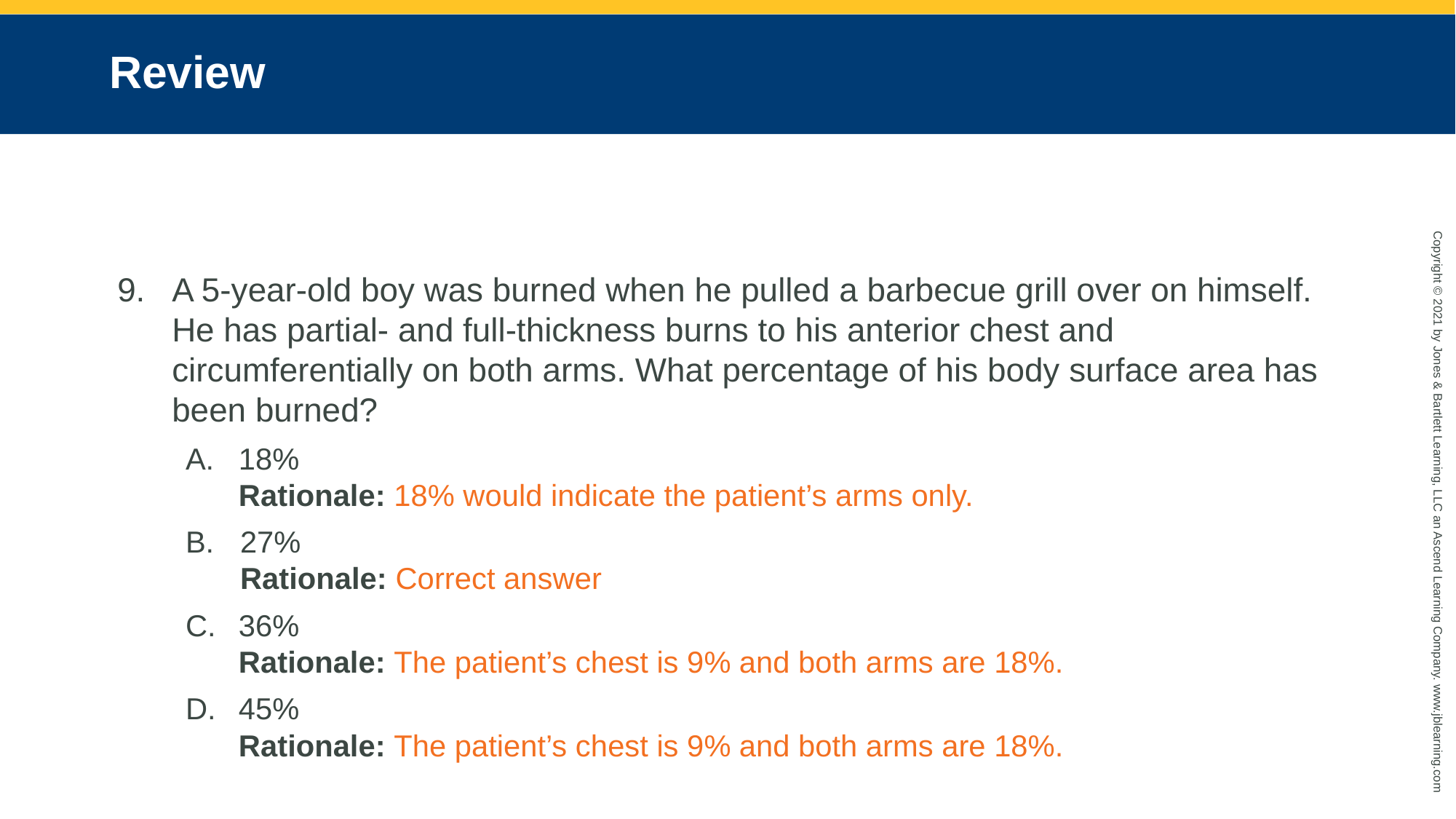

# Review
A 5-year-old boy was burned when he pulled a barbecue grill over on himself. He has partial- and full-thickness burns to his anterior chest and circumferentially on both arms. What percentage of his body surface area has been burned?
18%
Rationale: 18% would indicate the patient’s arms only.
27%
Rationale: Correct answer
36%
Rationale: The patient’s chest is 9% and both arms are 18%.
45%
Rationale: The patient’s chest is 9% and both arms are 18%.